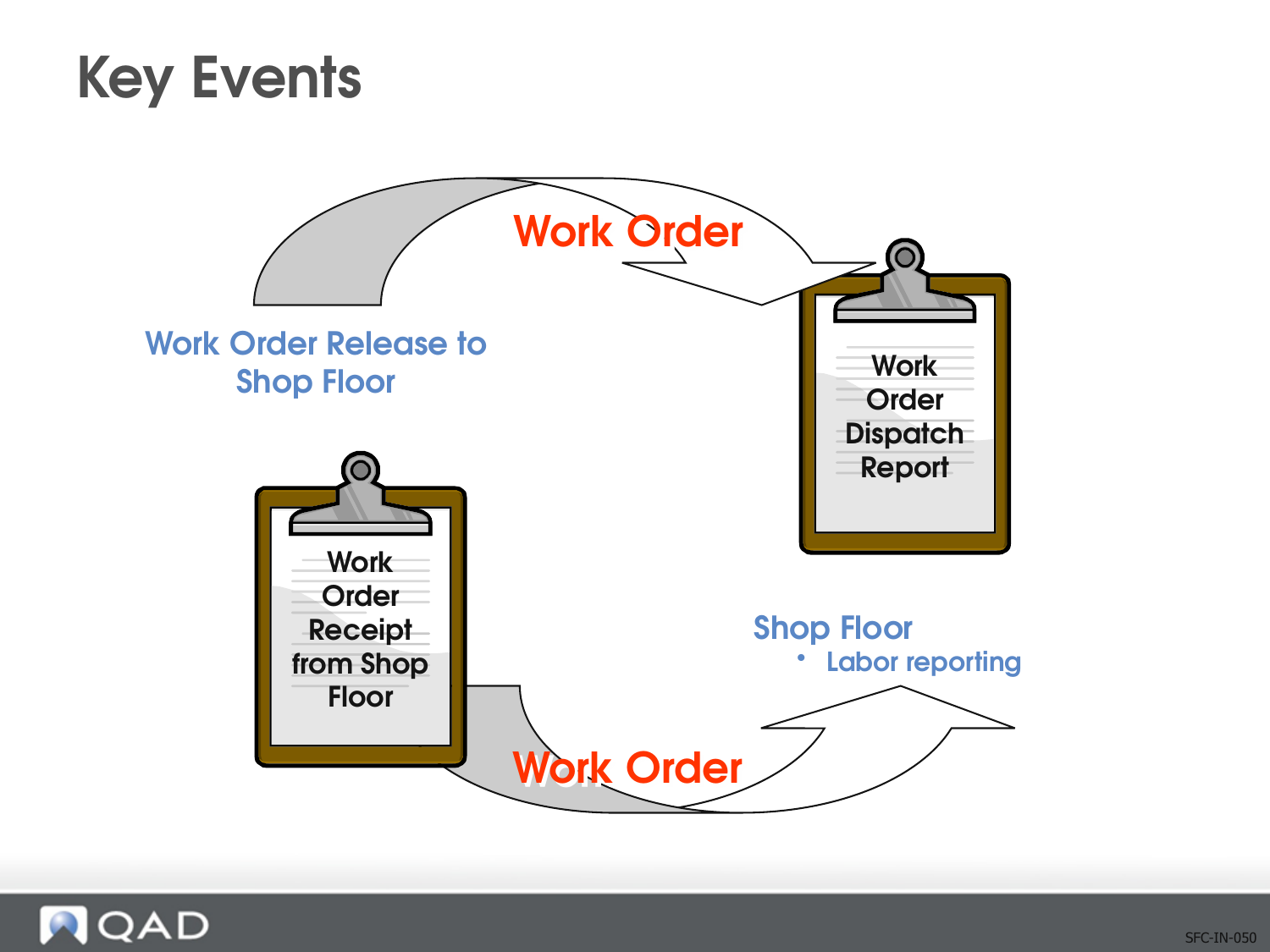

# Key Events

Work Order

Work Order Dispatch Report
Work Order Release to Shop Floor

Work Order Receipt from Shop Floor
Shop Floor
Labor reporting

Work Order
SFC-IN-050